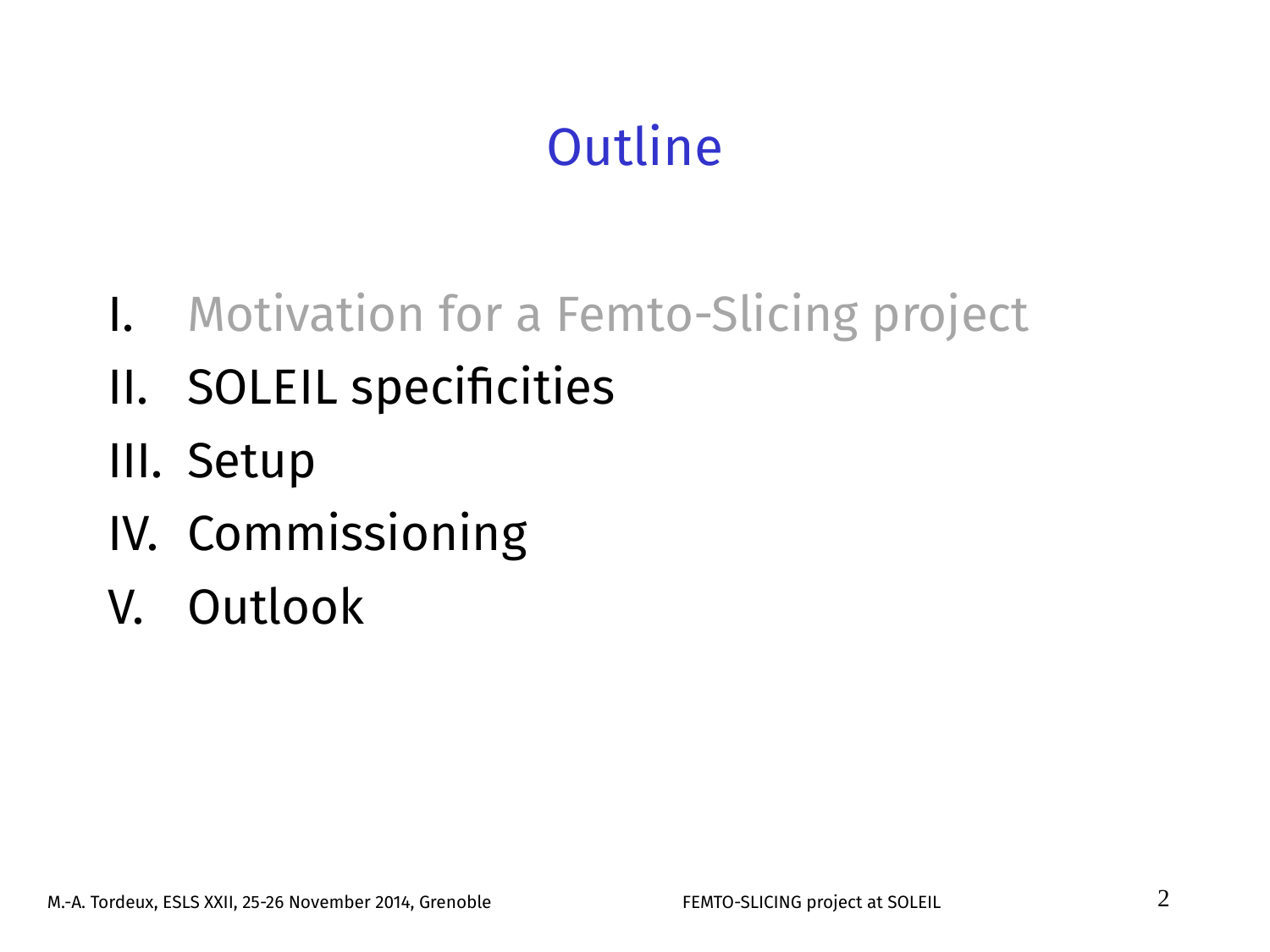

Outline
Motivation for a Femto-Slicing project
SOLEIL specificities
Setup
Commissioning
Outlook

2